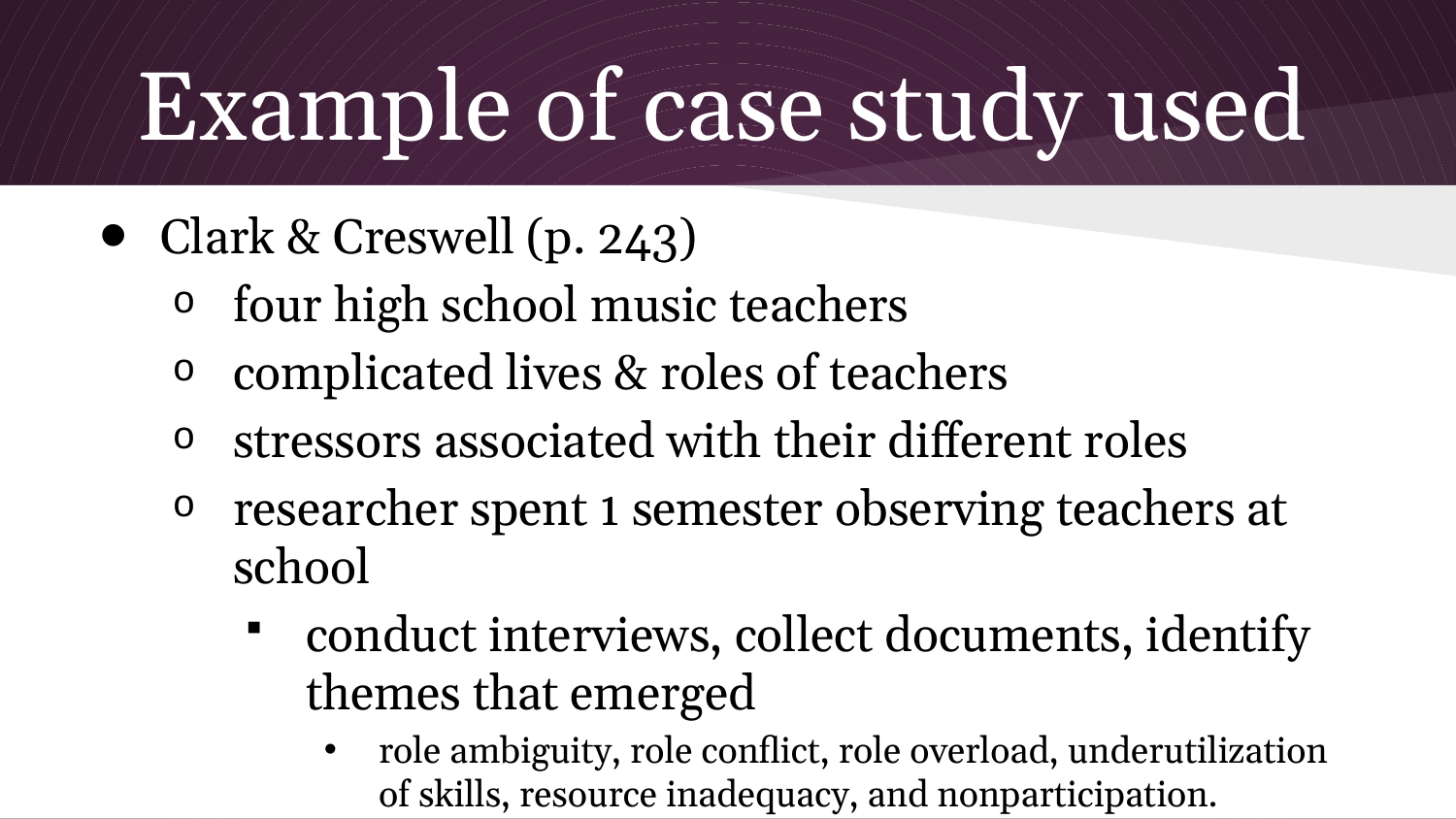

# Example of case study used
Clark & Creswell (p. 243)
four high school music teachers
complicated lives & roles of teachers
stressors associated with their different roles
researcher spent 1 semester observing teachers at school
conduct interviews, collect documents, identify themes that emerged
role ambiguity, role conflict, role overload, underutilization of skills, resource inadequacy, and nonparticipation.